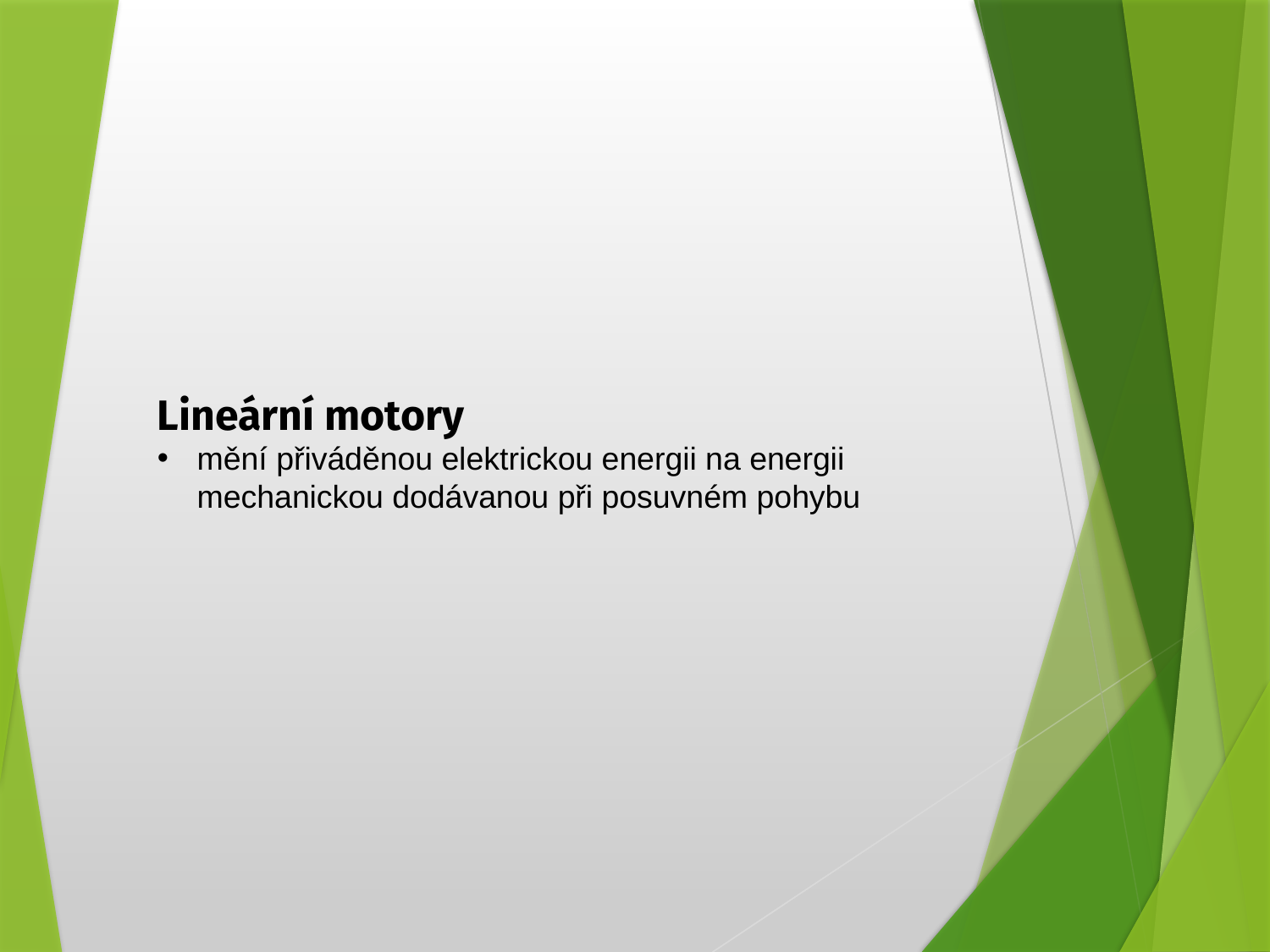

Lineární motory
mění přiváděnou elektrickou energii na energii mechanickou dodávanou při posuvném pohybu